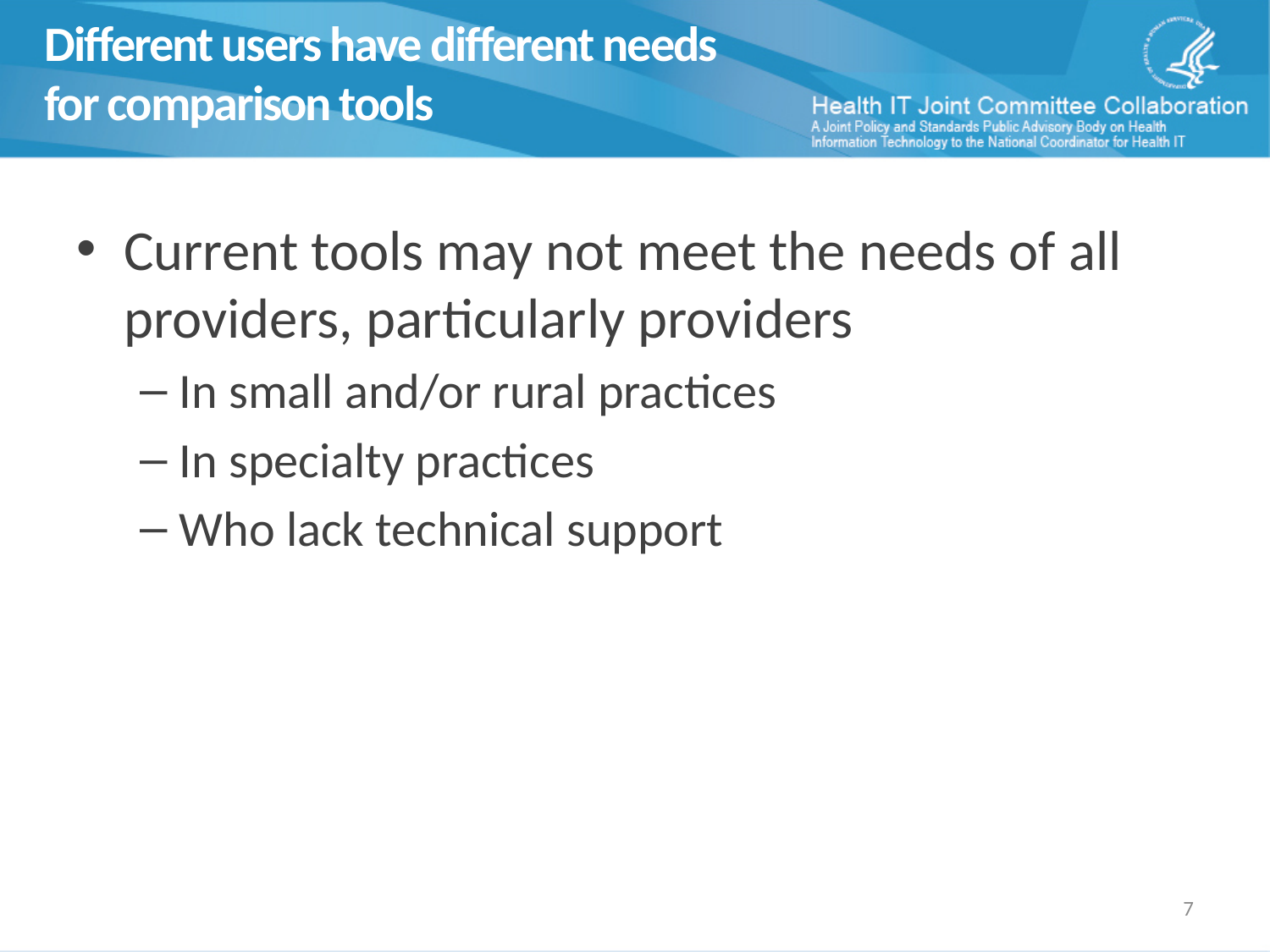

# Different users have different needs for comparison tools
Current tools may not meet the needs of all providers, particularly providers
In small and/or rural practices
In specialty practices
Who lack technical support
7